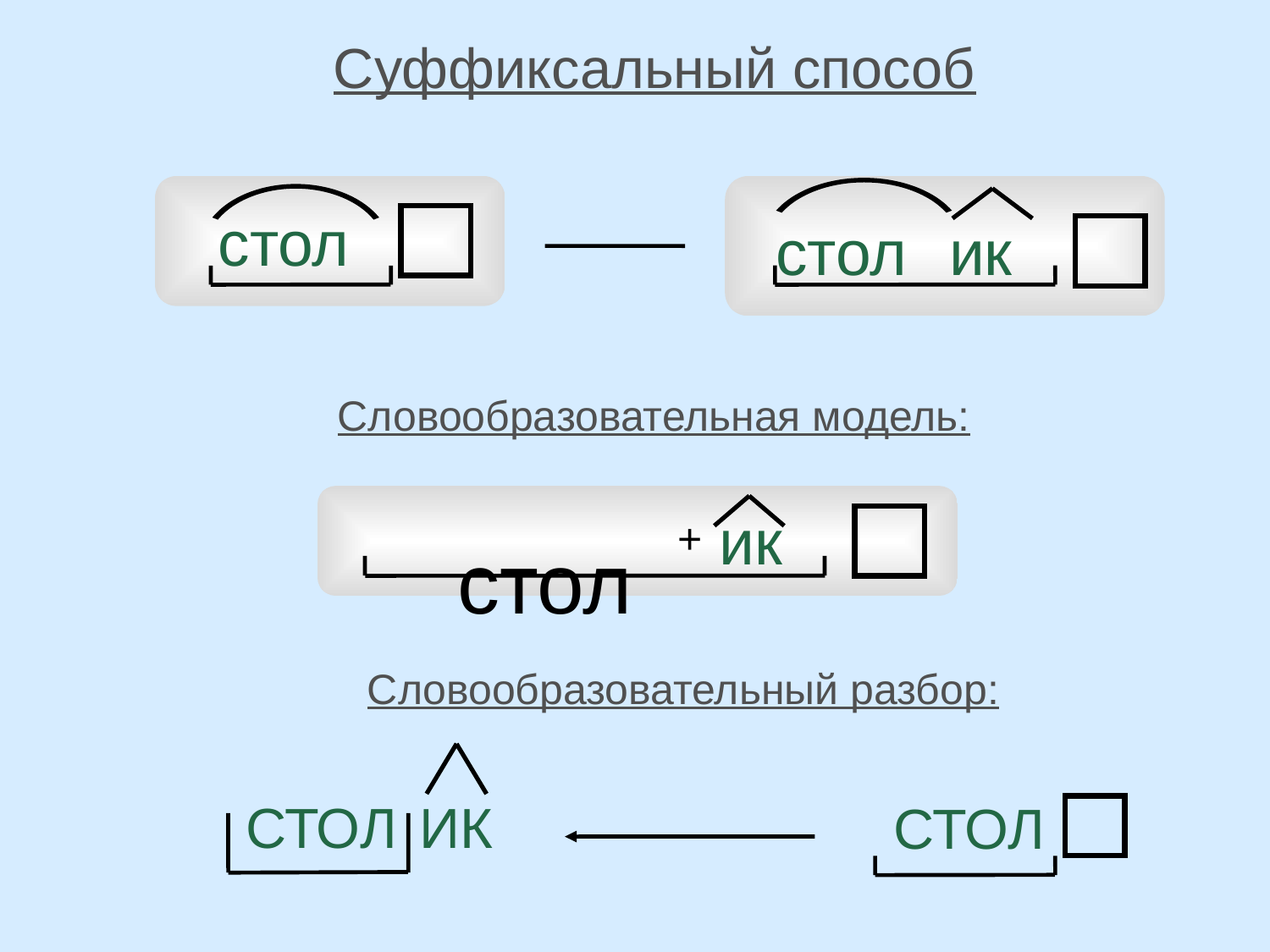

Суффиксальный способ

стол

стол
ик

Словообразовательная модель:

   стол

ик

+

Словообразовательный разбор:

СТОЛ
ИК
 СТОЛ